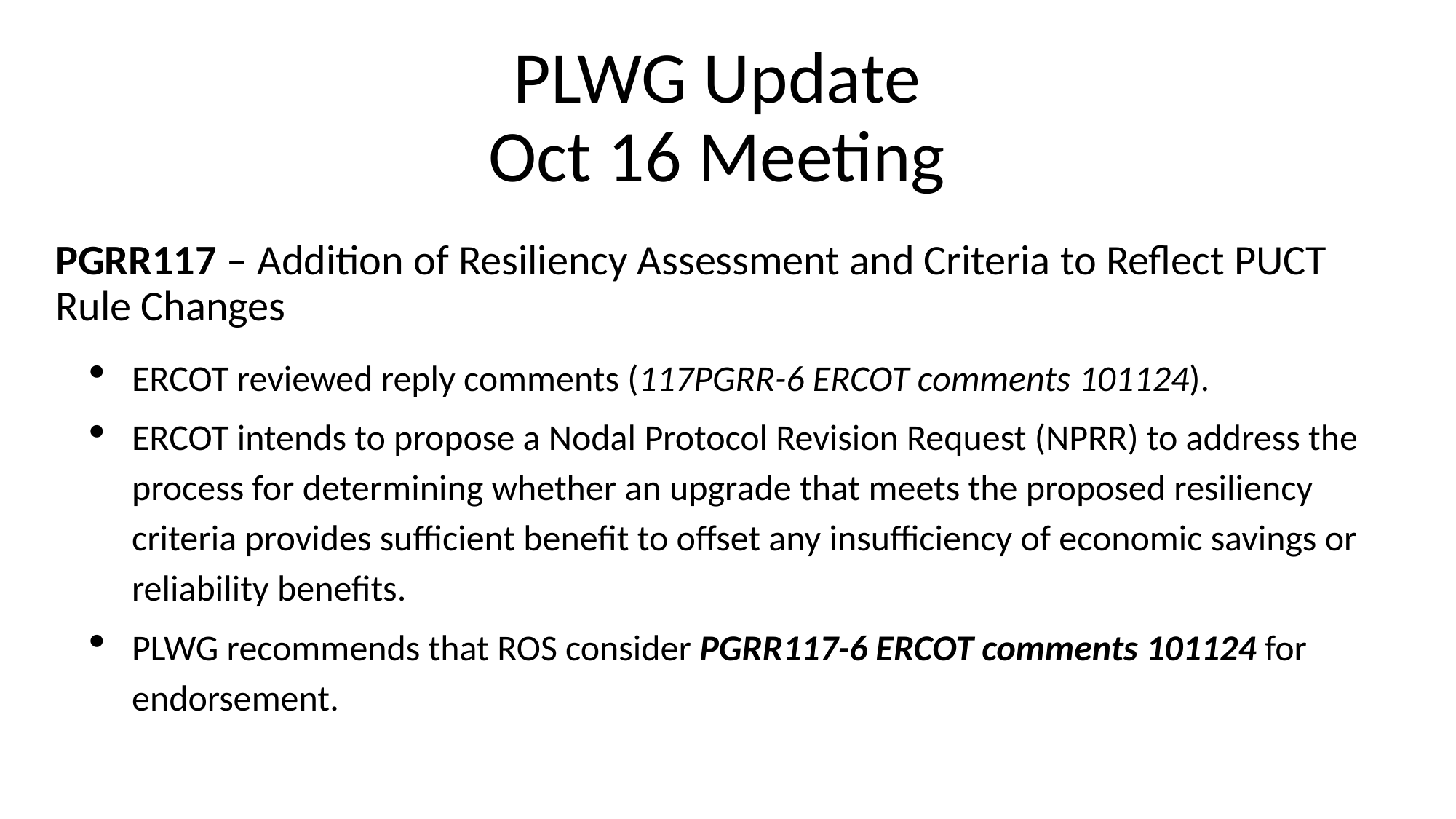

# PLWG Update Oct 16 Meeting
PGRR117 – Addition of Resiliency Assessment and Criteria to Reflect PUCT Rule Changes
ERCOT reviewed reply comments (117PGRR-6 ERCOT comments 101124).
ERCOT intends to propose a Nodal Protocol Revision Request (NPRR) to address the process for determining whether an upgrade that meets the proposed resiliency criteria provides sufficient benefit to offset any insufficiency of economic savings or reliability benefits.
PLWG recommends that ROS consider PGRR117-6 ERCOT comments 101124 for endorsement.